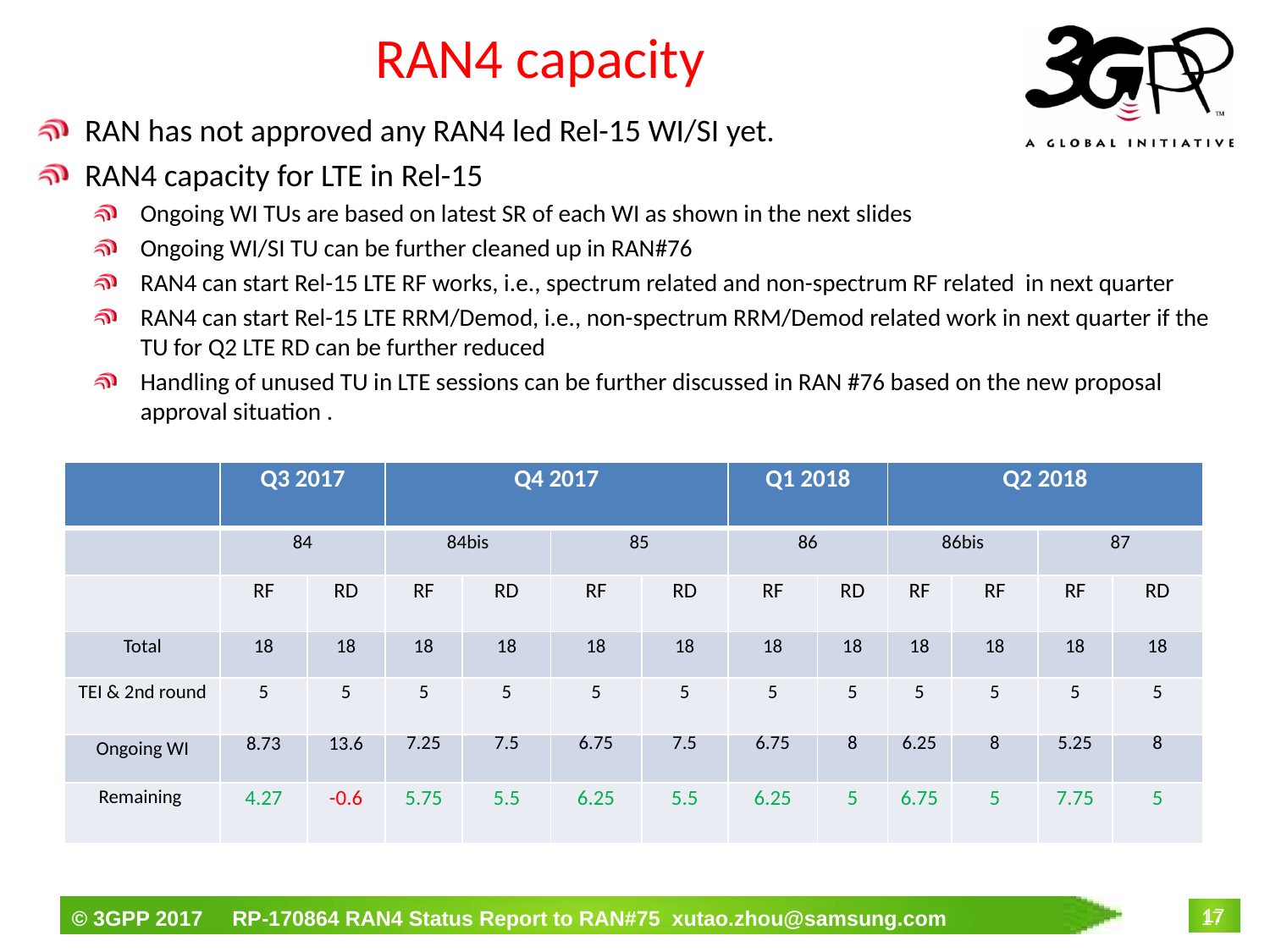

# RAN4 capacity
RAN has not approved any RAN4 led Rel-15 WI/SI yet.
RAN4 capacity for LTE in Rel-15
Ongoing WI TUs are based on latest SR of each WI as shown in the next slides
Ongoing WI/SI TU can be further cleaned up in RAN#76
RAN4 can start Rel-15 LTE RF works, i.e., spectrum related and non-spectrum RF related  in next quarter
RAN4 can start Rel-15 LTE RRM/Demod, i.e., non-spectrum RRM/Demod related work in next quarter if the TU for Q2 LTE RD can be further reduced
Handling of unused TU in LTE sessions can be further discussed in RAN #76 based on the new proposal approval situation .
|  | Q3 2017 |  | Q4 2017 |  |  |  | Q1 2018 |  | Q2 2018 |  |  |  |
| --- | --- | --- | --- | --- | --- | --- | --- | --- | --- | --- | --- | --- |
|  | 84 |  | 84bis |  | 85 |  | 86 |  | 86bis |  | 87 |  |
|  | RF | RD | RF | RD | RF | RD | RF | RD | RF | RF | RF | RD |
| Total | 18 | 18 | 18 | 18 | 18 | 18 | 18 | 18 | 18 | 18 | 18 | 18 |
| TEI & 2nd round | 5 | 5 | 5 | 5 | 5 | 5 | 5 | 5 | 5 | 5 | 5 | 5 |
| Ongoing WI | 8.73 | 13.6 | 7.25 | 7.5 | 6.75 | 7.5 | 6.75 | 8 | 6.25 | 8 | 5.25 | 8 |
| Remaining | 4.27 | -0.6 | 5.75 | 5.5 | 6.25 | 5.5 | 6.25 | 5 | 6.75 | 5 | 7.75 | 5 |
17